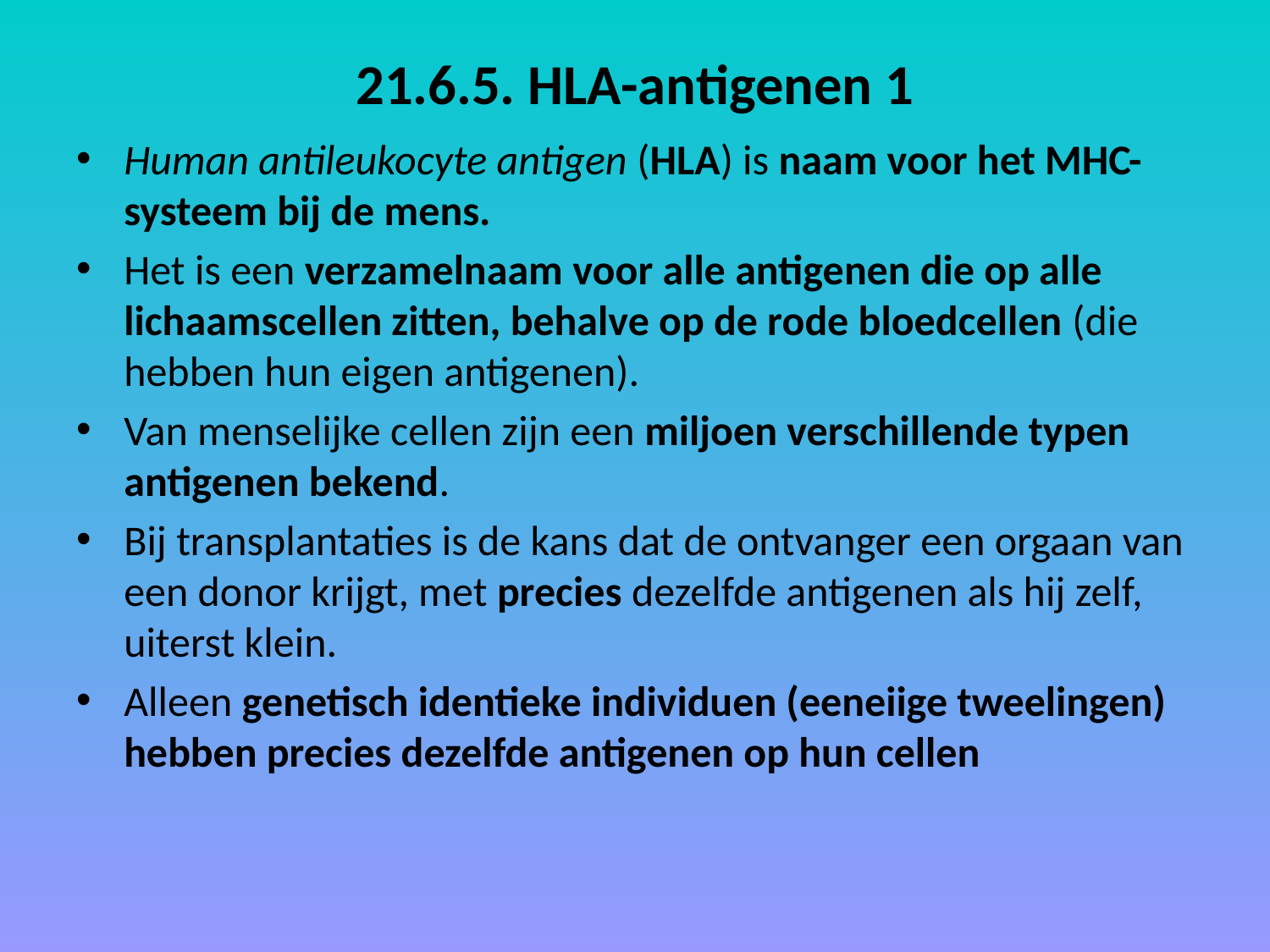

# 21.6.5. HLA-antigenen 1
Human antileukocyte antigen (HLA) is naam voor het MHC-systeem bij de mens.
Het is een verzamelnaam voor alle antigenen die op alle lichaamscellen zitten, behalve op de rode bloedcellen (die hebben hun eigen antigenen).
Van menselijke cellen zijn een miljoen verschillende typen antigenen bekend.
Bij transplantaties is de kans dat de ontvanger een orgaan van een donor krijgt, met precies dezelfde antigenen als hij zelf, uiterst klein.
Alleen genetisch identieke individuen (eeneiige tweelingen) hebben precies dezelfde antigenen op hun cellen